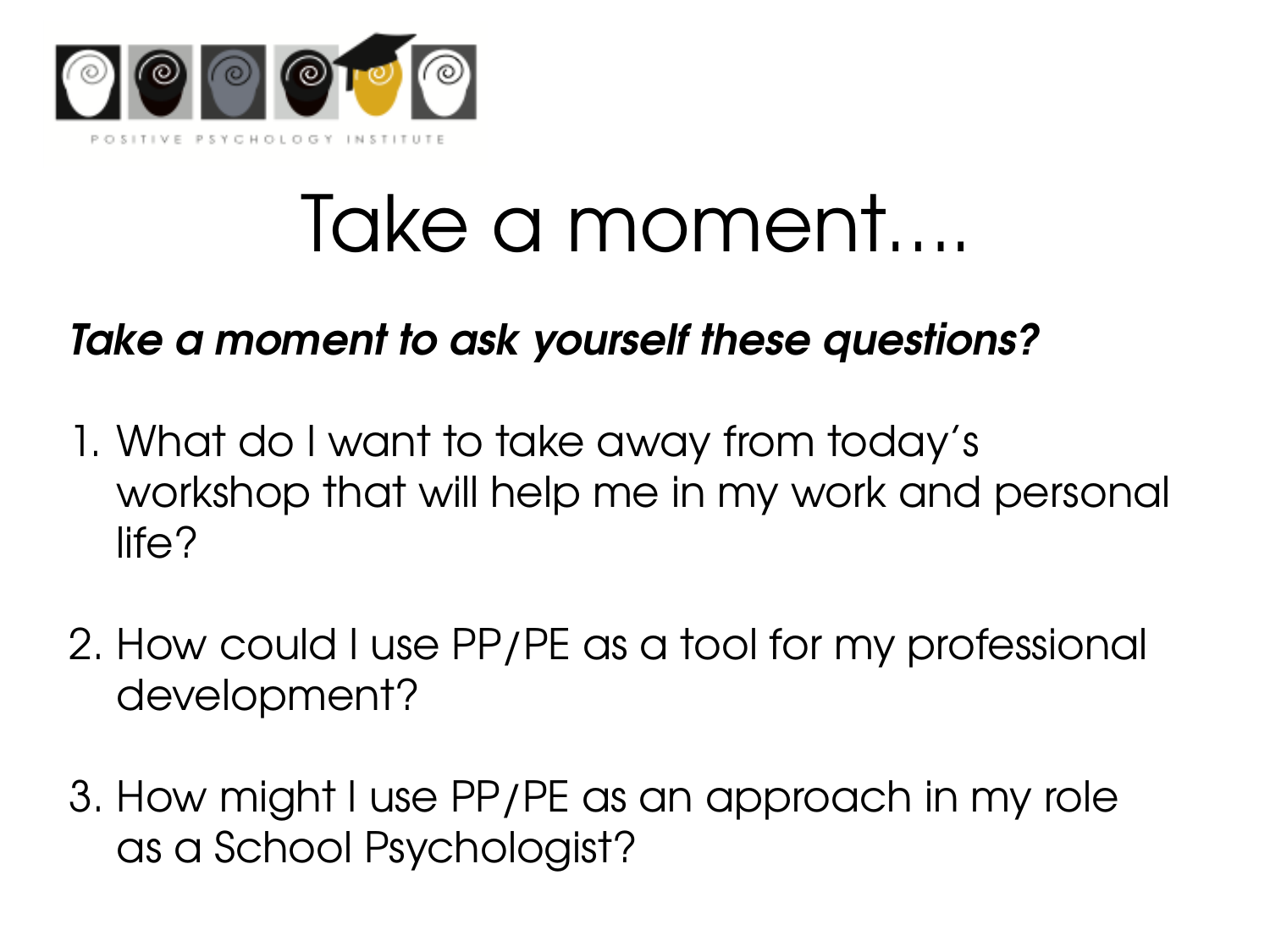

Take a moment….
Take a moment to ask yourself these questions?

What do I want to take away from today’s workshop that will help me in my work and personal life?

How could I use PP/PE as a tool for my professional development?

How might I use PP/PE as an approach in my role as a School Psychologist?